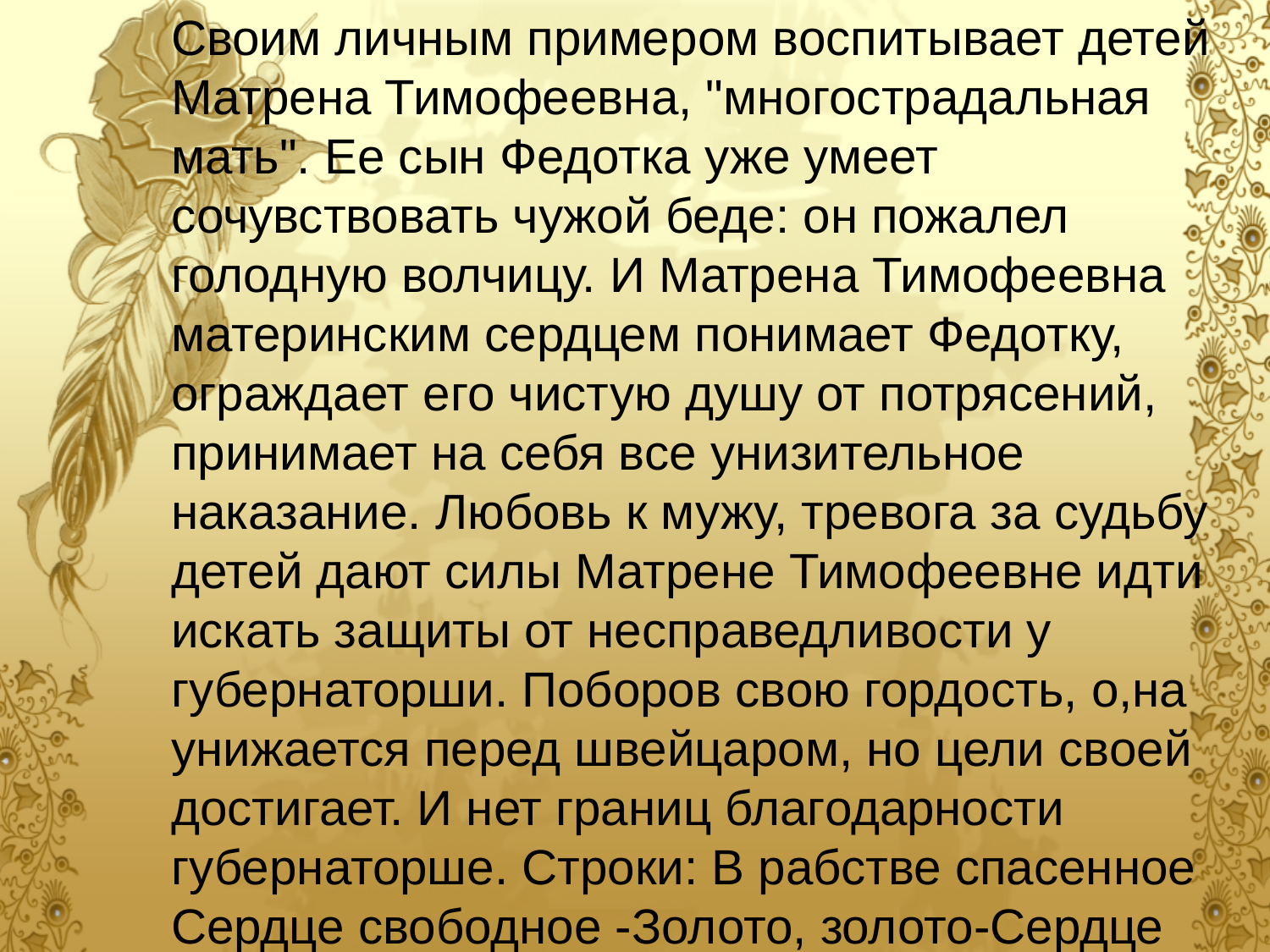

Своим личным примером воспитывает детей Матрена Тимофеевна, "многострадальная мать". Ее сын Федотка уже умеет сочувствовать чужой беде: он пожалел голодную волчицу. И Матрена Тимофеевна материнским сердцем понимает Федотку, ограждает его чистую душу от потрясений, принимает на себя все унизительное наказание. Любовь к мужу, тревога за судьбу детей дают силы Матрене Тимофеевне идти искать защиты от несправедливости у губернаторши. Поборов свою гордость, о,на унижается перед швейцаром, но цели своей достигает. И нет границ благодарности губернаторше. Строки: В рабстве спасенное Сердце свободное -Золото, золото-Сердце народное! - относятся и к Матрене Тимофеевне.